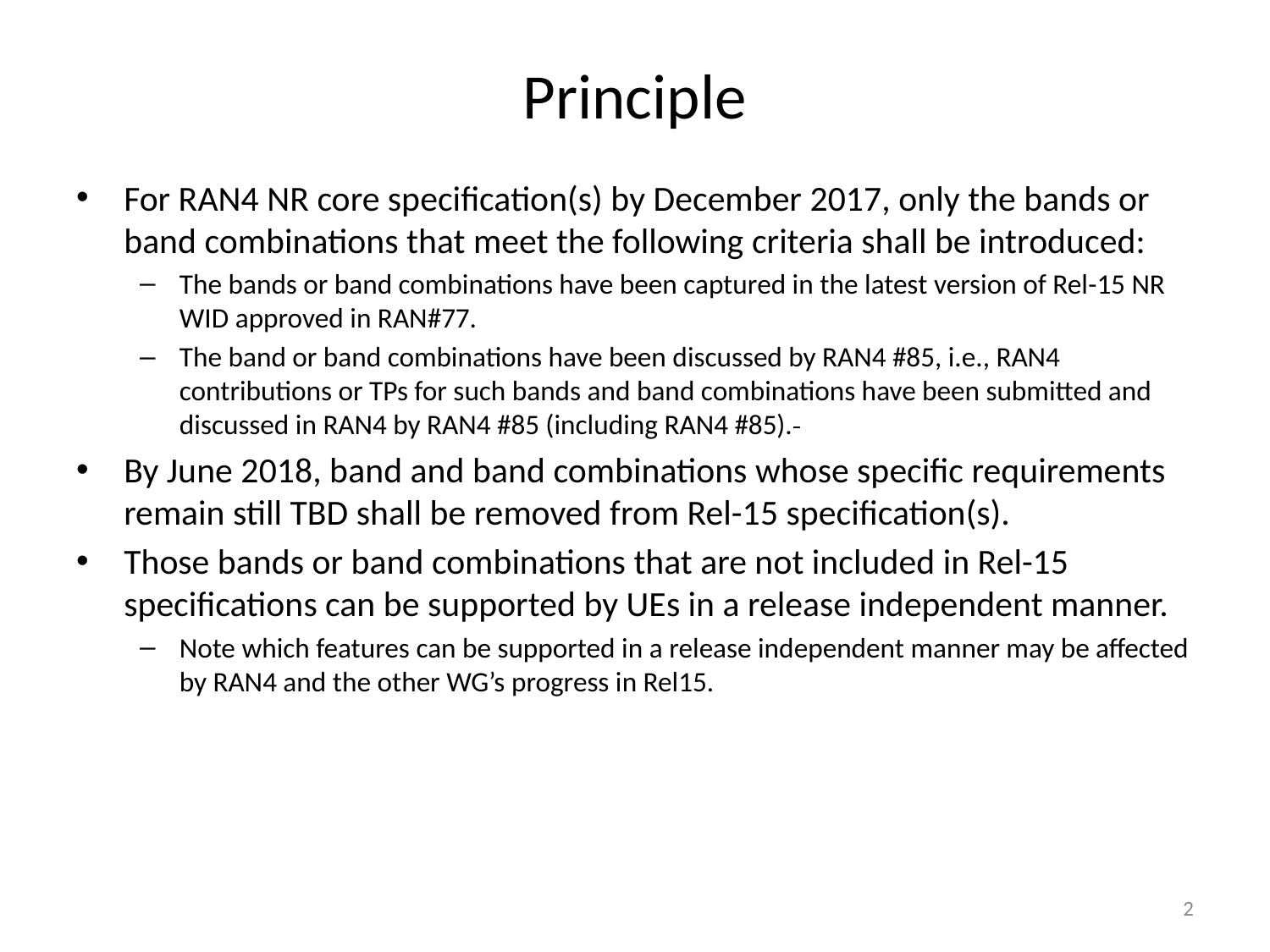

# Principle
For RAN4 NR core specification(s) by December 2017, only the bands or band combinations that meet the following criteria shall be introduced:
The bands or band combinations have been captured in the latest version of Rel-15 NR WID approved in RAN#77.
The band or band combinations have been discussed by RAN4 #85, i.e., RAN4 contributions or TPs for such bands and band combinations have been submitted and discussed in RAN4 by RAN4 #85 (including RAN4 #85).
By June 2018, band and band combinations whose specific requirements remain still TBD shall be removed from Rel-15 specification(s).
Those bands or band combinations that are not included in Rel-15 specifications can be supported by UEs in a release independent manner.
Note which features can be supported in a release independent manner may be affected by RAN4 and the other WG’s progress in Rel15.
2